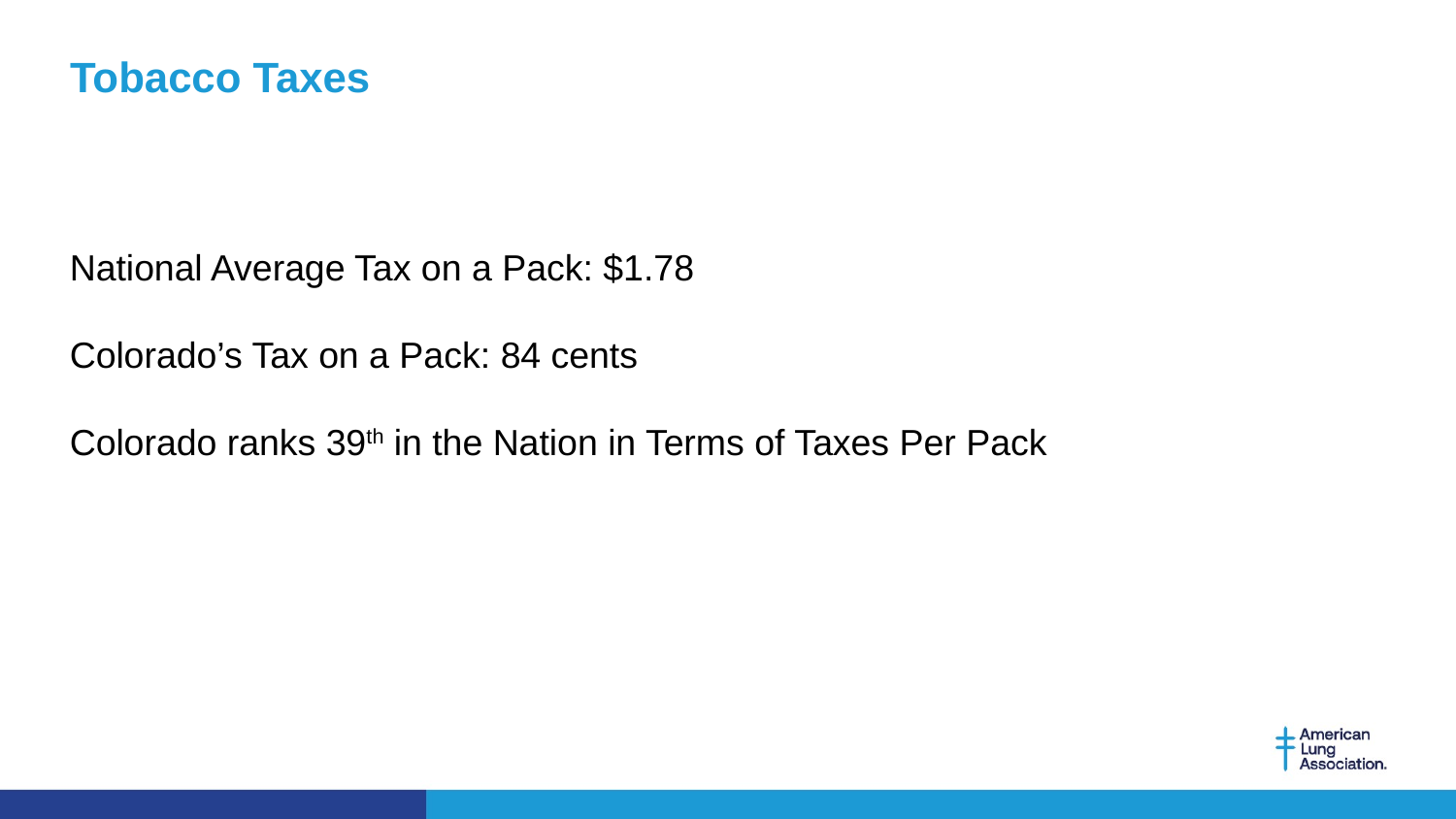

Tobacco Taxes
National Average Tax on a Pack: $1.78

Colorado’s Tax on a Pack: 84 cents

Colorado ranks 39th in the Nation in Terms of Taxes Per Pack